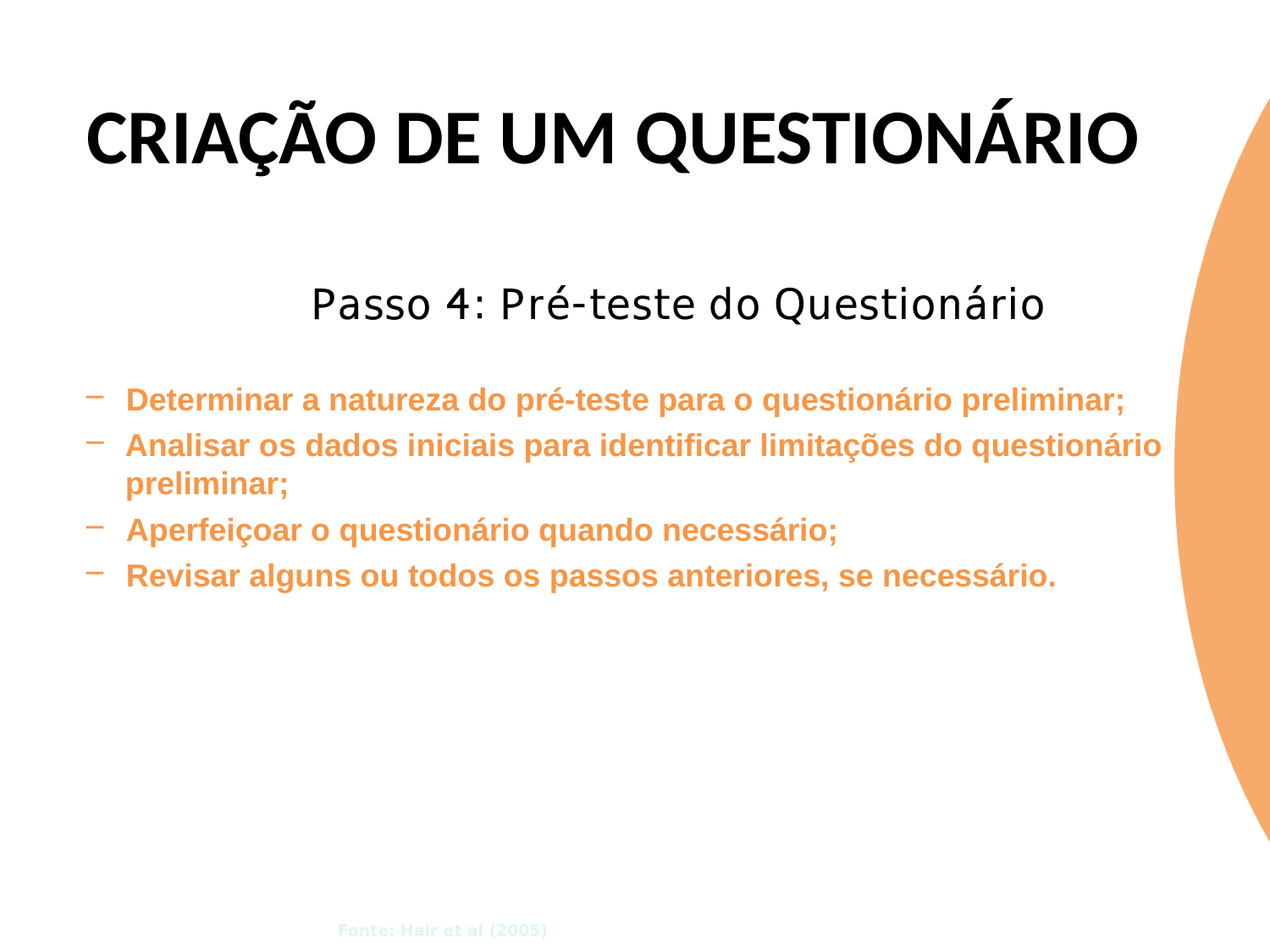

# CRIAÇÃO DE UM QUESTIONÁRIO
	Passo 4: Pré-teste do Questionário

Determinar a natureza do pré-teste para o questionário preliminar;
Analisar os dados iniciais para identificar limitações do questionário  preliminar;
Aperfeiçoar o questionário quando necessário;
Revisar alguns ou todos os passos anteriores, se necessário.

Fonte: Hair et al (2005)